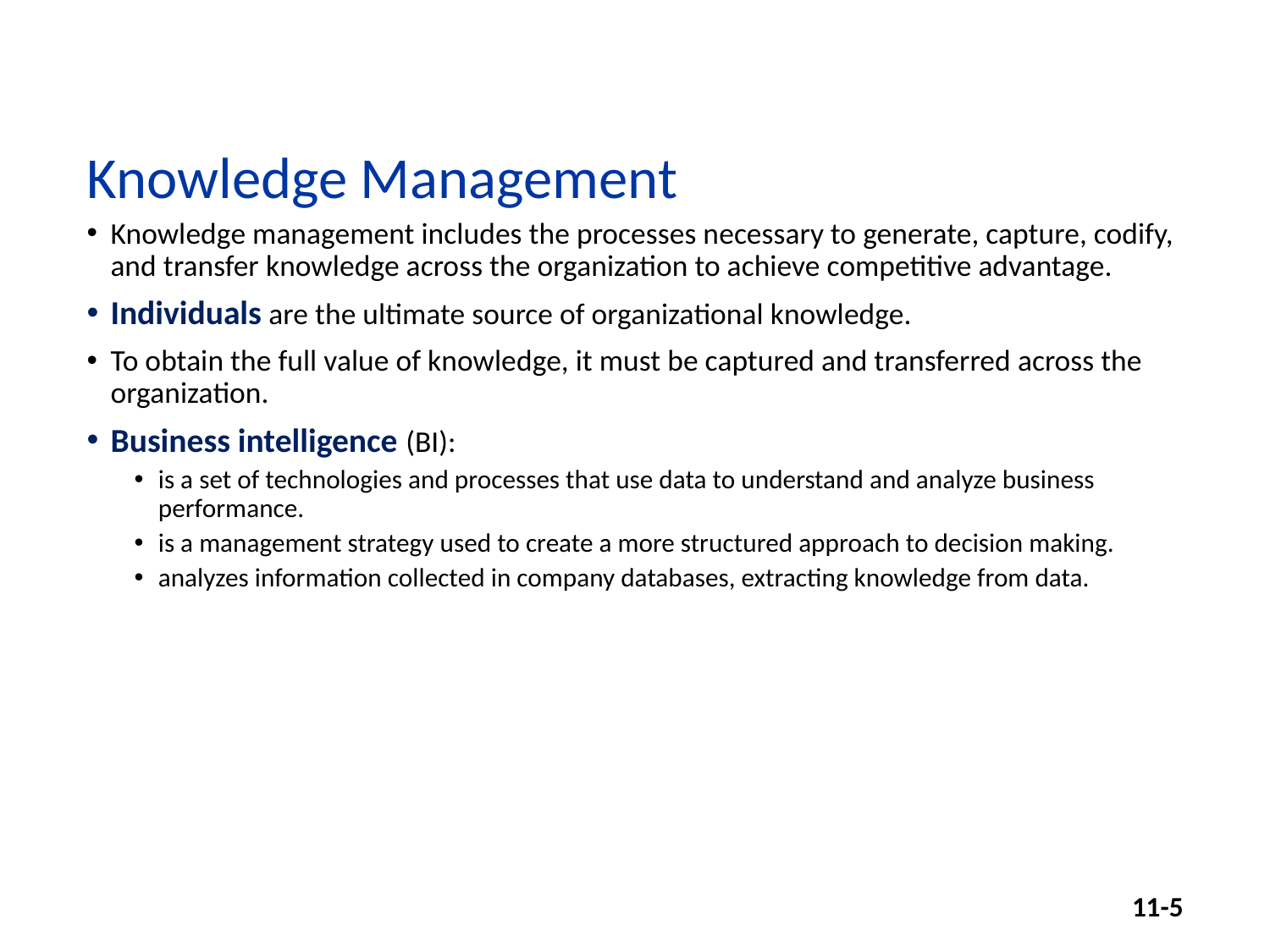

# Knowledge Management
Knowledge management includes the processes necessary to generate, capture, codify, and transfer knowledge across the organization to achieve competitive advantage.
Individuals are the ultimate source of organizational knowledge.
To obtain the full value of knowledge, it must be captured and transferred across the organization.
Business intelligence (BI):
is a set of technologies and processes that use data to understand and analyze business performance.
is a management strategy used to create a more structured approach to decision making.
analyzes information collected in company databases, extracting knowledge from data.